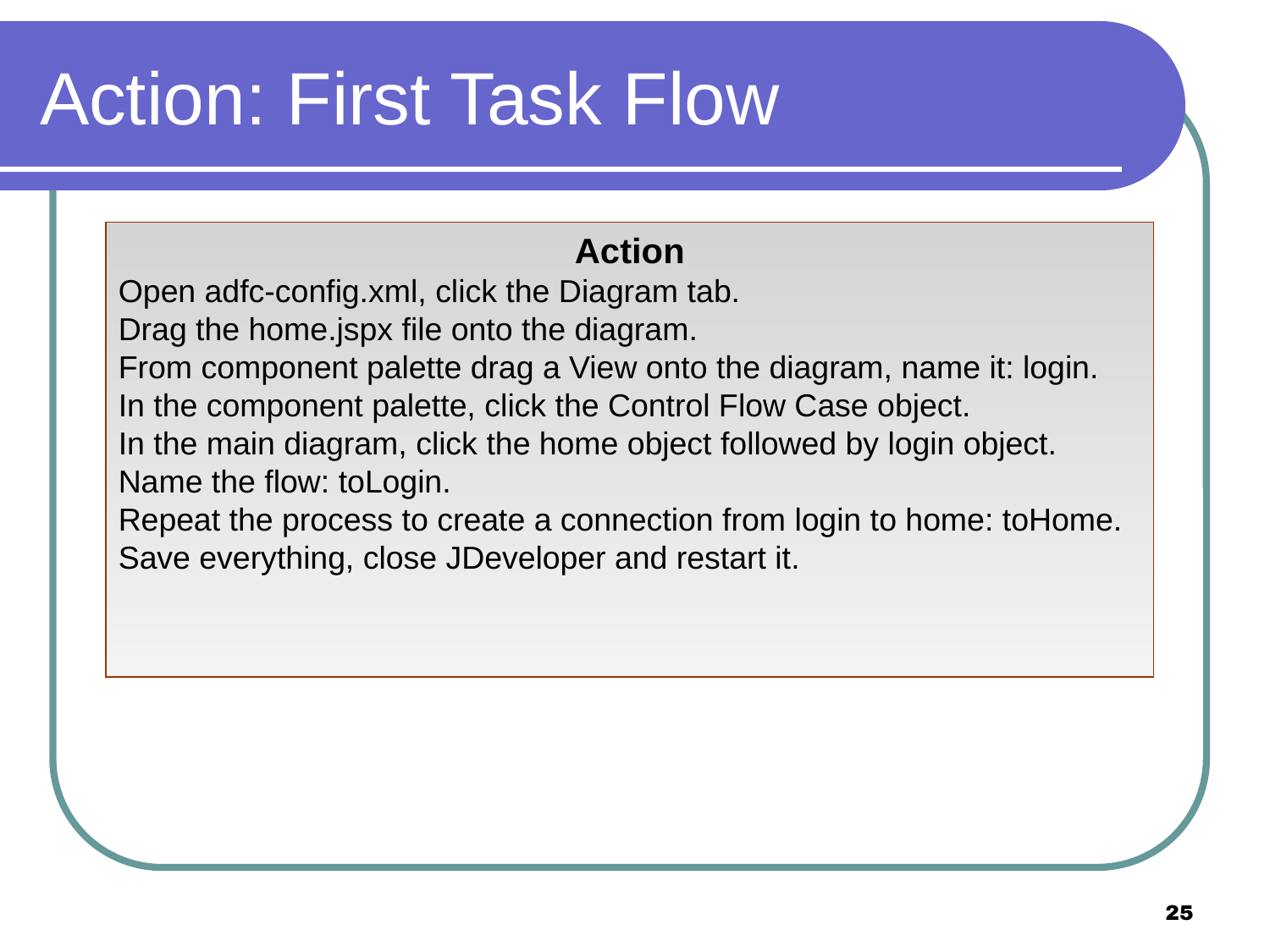

# Action: First Task Flow
Action
Open adfc-config.xml, click the Diagram tab.
Drag the home.jspx file onto the diagram.
From component palette drag a View onto the diagram, name it: login.
In the component palette, click the Control Flow Case object.
In the main diagram, click the home object followed by login object.
Name the flow: toLogin.
Repeat the process to create a connection from login to home: toHome.
Save everything, close JDeveloper and restart it.
25